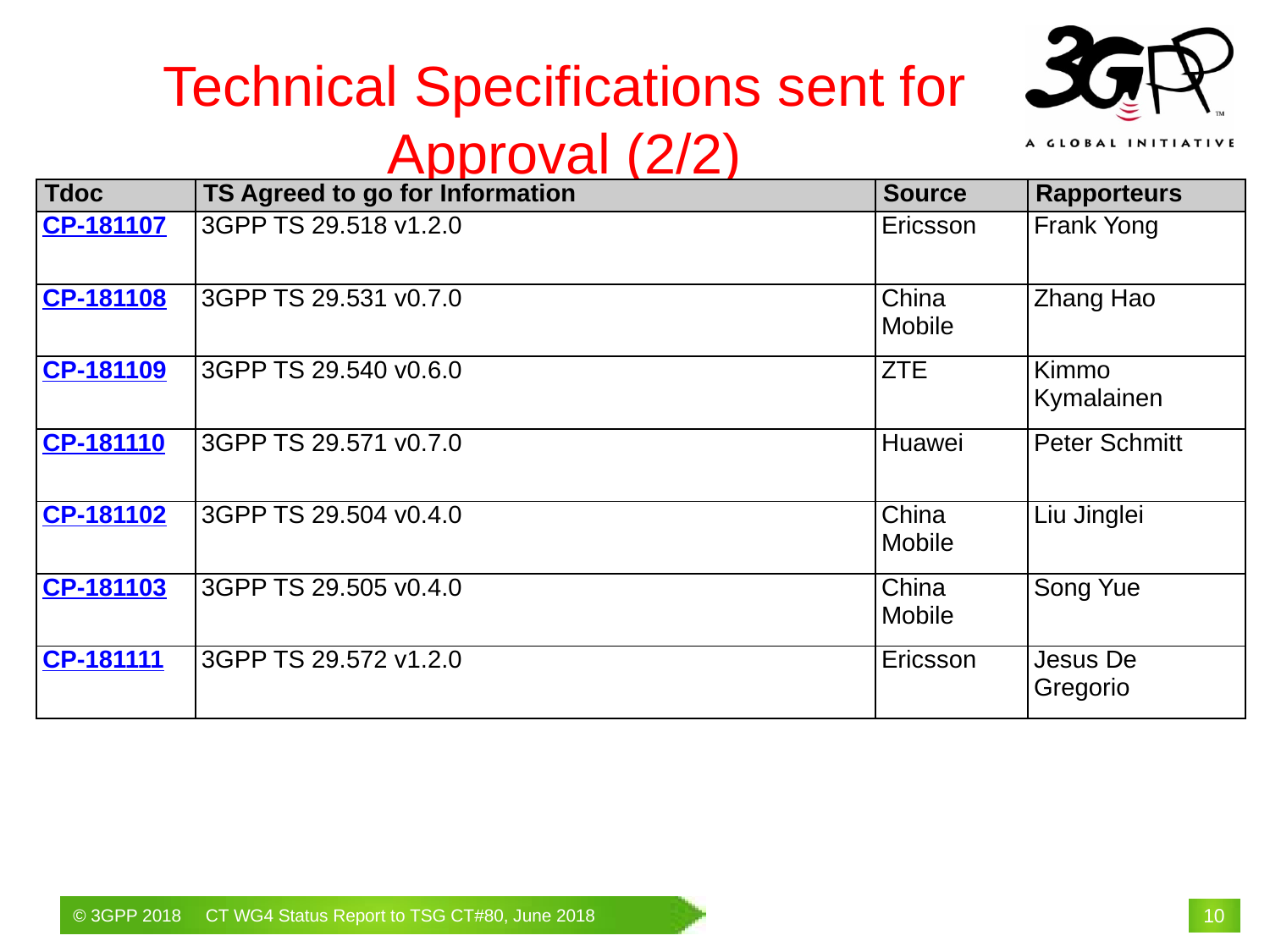

# Technical Specifications sent for Approval (2/2)
| Tdoc | TS Agreed to go for Information | Source | Rapporteurs |
| --- | --- | --- | --- |
| CP-181107 | 3GPP TS 29.518 v1.2.0 | Ericsson | Frank Yong |
| CP-181108 | 3GPP TS 29.531 v0.7.0 | China Mobile | Zhang Hao |
| CP-181109 | 3GPP TS 29.540 v0.6.0 | ZTE | Kimmo Kymalainen |
| CP-181110 | 3GPP TS 29.571 v0.7.0 | Huawei | Peter Schmitt |
| CP-181102 | 3GPP TS 29.504 v0.4.0 | China Mobile | Liu Jinglei |
| CP-181103 | 3GPP TS 29.505 v0.4.0 | China Mobile | Song Yue |
| CP-181111 | 3GPP TS 29.572 v1.2.0 | Ericsson | Jesus De Gregorio |